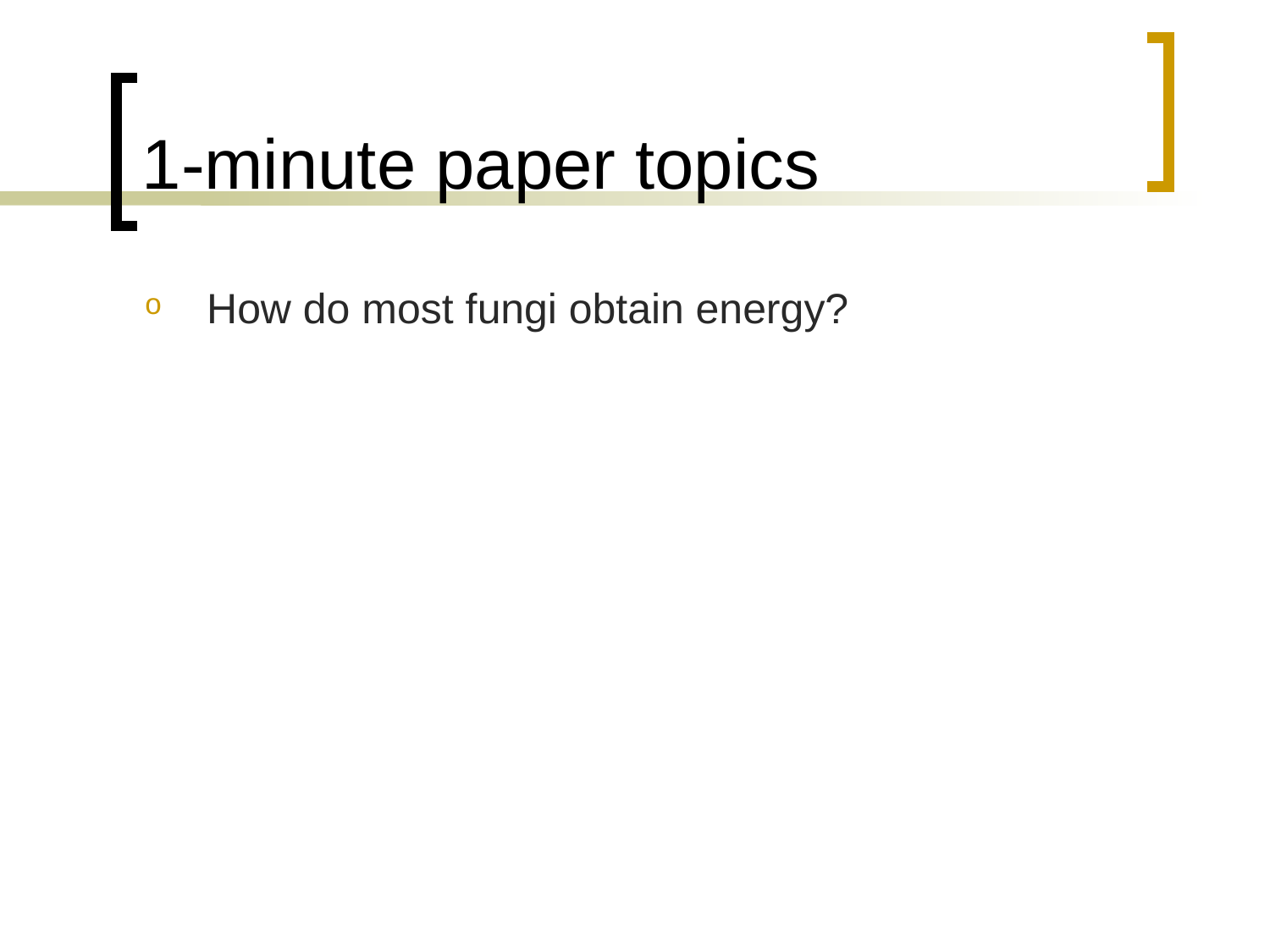

# 1-minute paper topics
How do most fungi obtain energy?